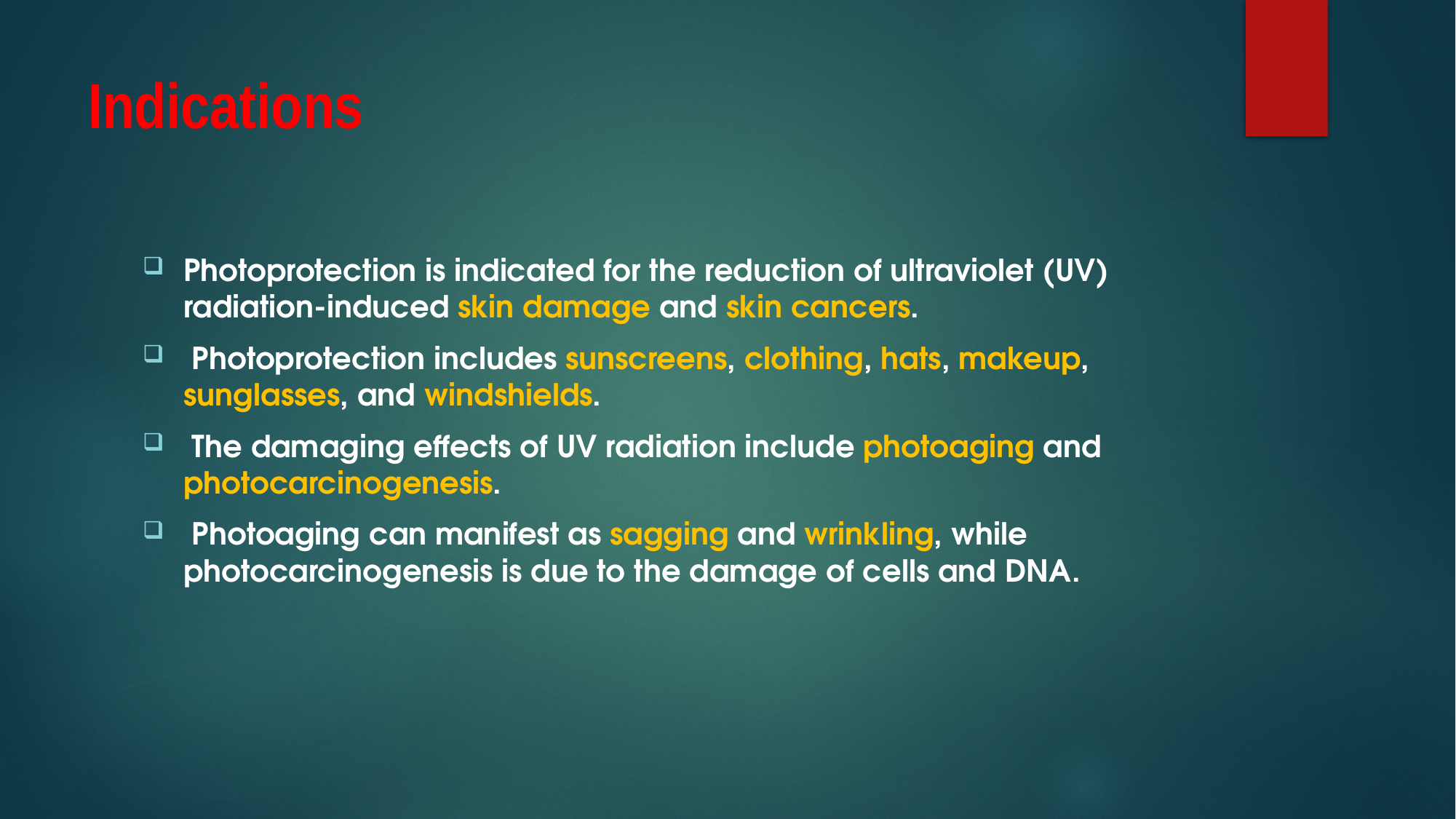

# Indications
Photoprotection is indicated for the reduction of ultraviolet (UV) radiation-induced skin damage and skin cancers.
 Photoprotection includes sunscreens, clothing, hats, makeup, sunglasses, and windshields.
 The damaging effects of UV radiation include photoaging and photocarcinogenesis.
 Photoaging can manifest as sagging and wrinkling, while photocarcinogenesis is due to the damage of cells and DNA.